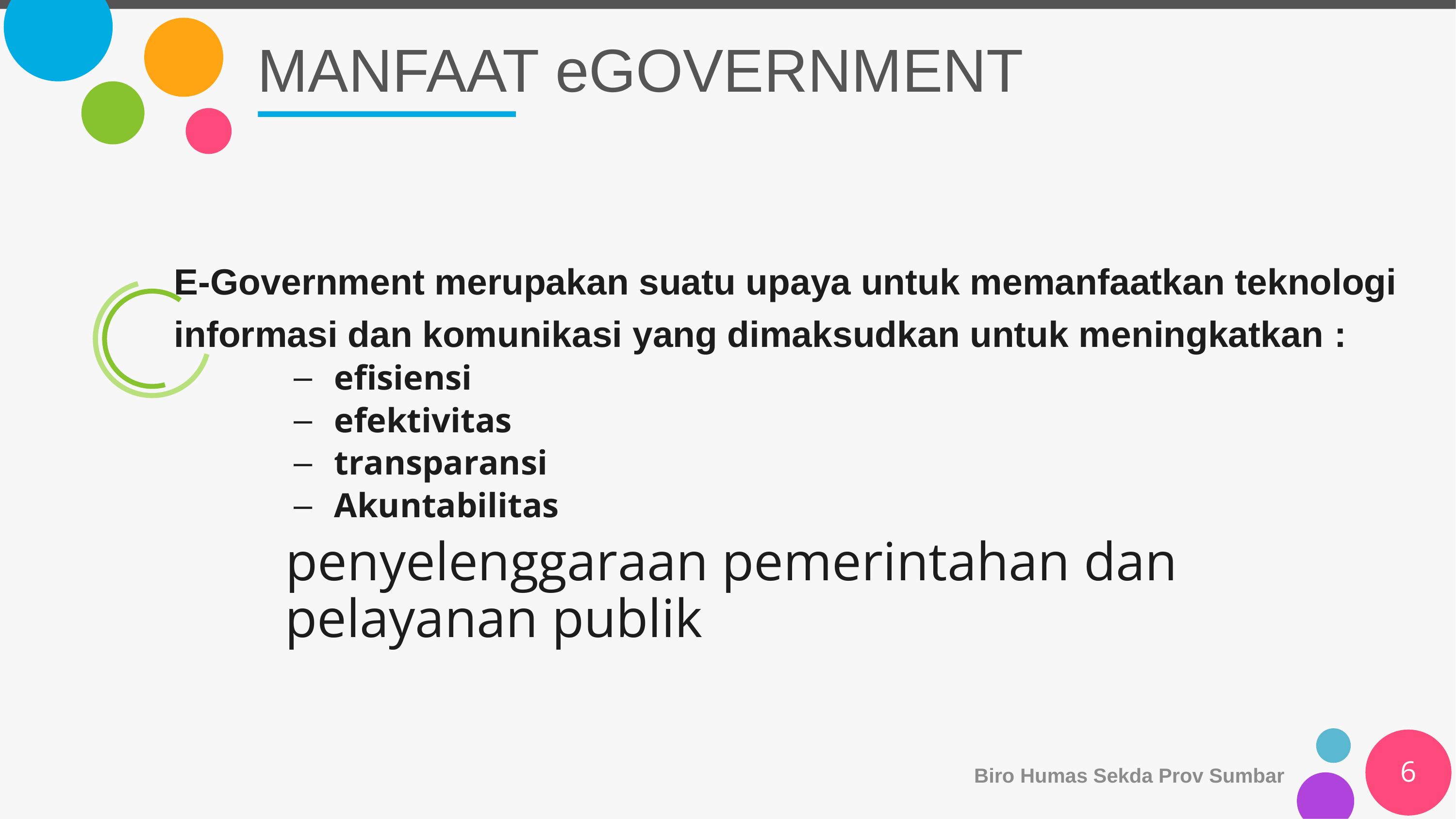

# MANFAAT eGOVERNMENT

E-Government merupakan suatu upaya untuk memanfaatkan teknologi informasi dan komunikasi yang dimaksudkan untuk meningkatkan :
efisiensi
efektivitas
transparansi
Akuntabilitas
penyelenggaraan pemerintahan dan pelayanan publik
6
Biro Humas Sekda Prov Sumbar